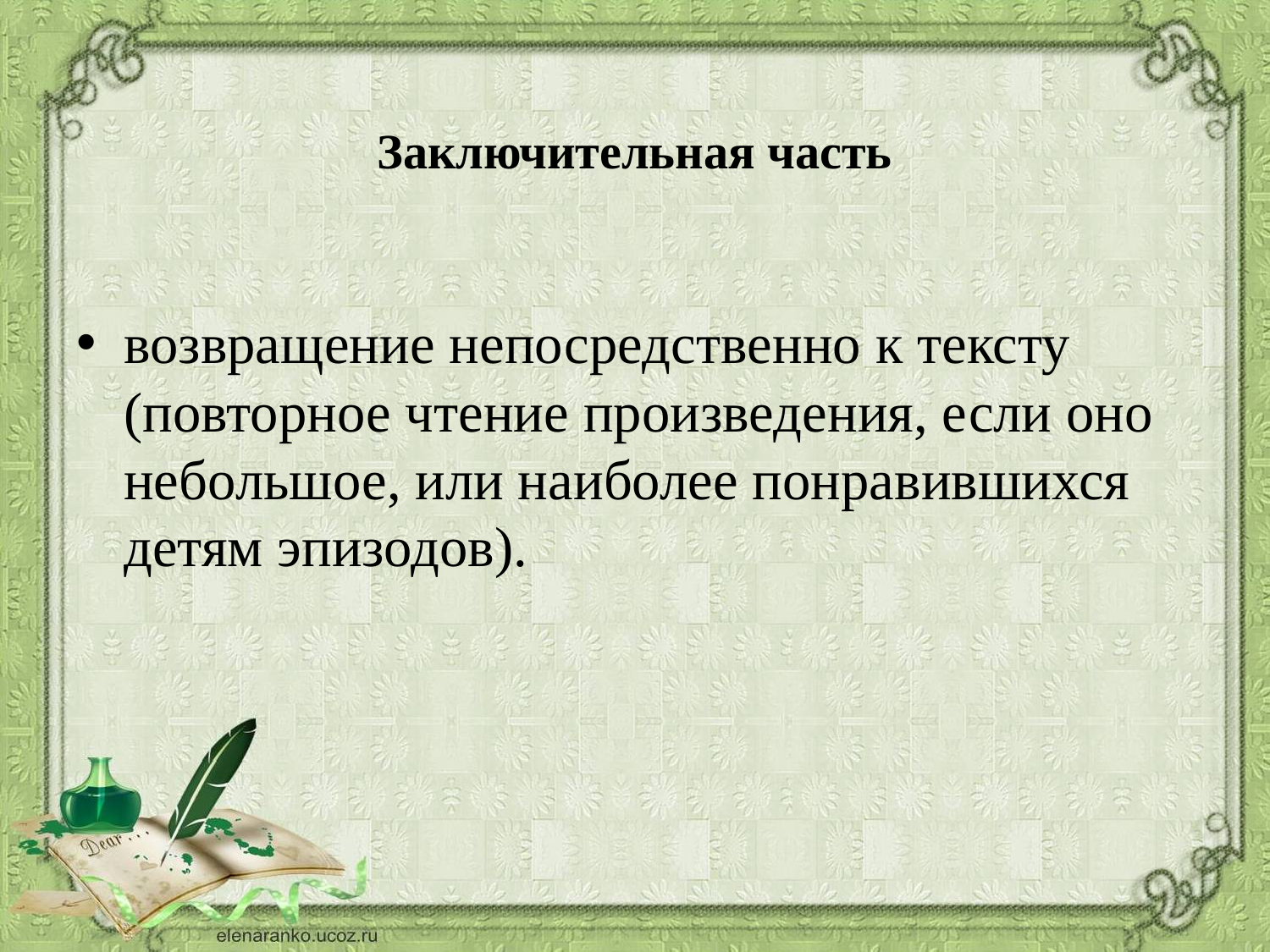

# Заключительная часть

возвращение непосредственно к тексту (повторное чтение произведения, если оно небольшое, или наиболее понравившихся детям эпизодов).